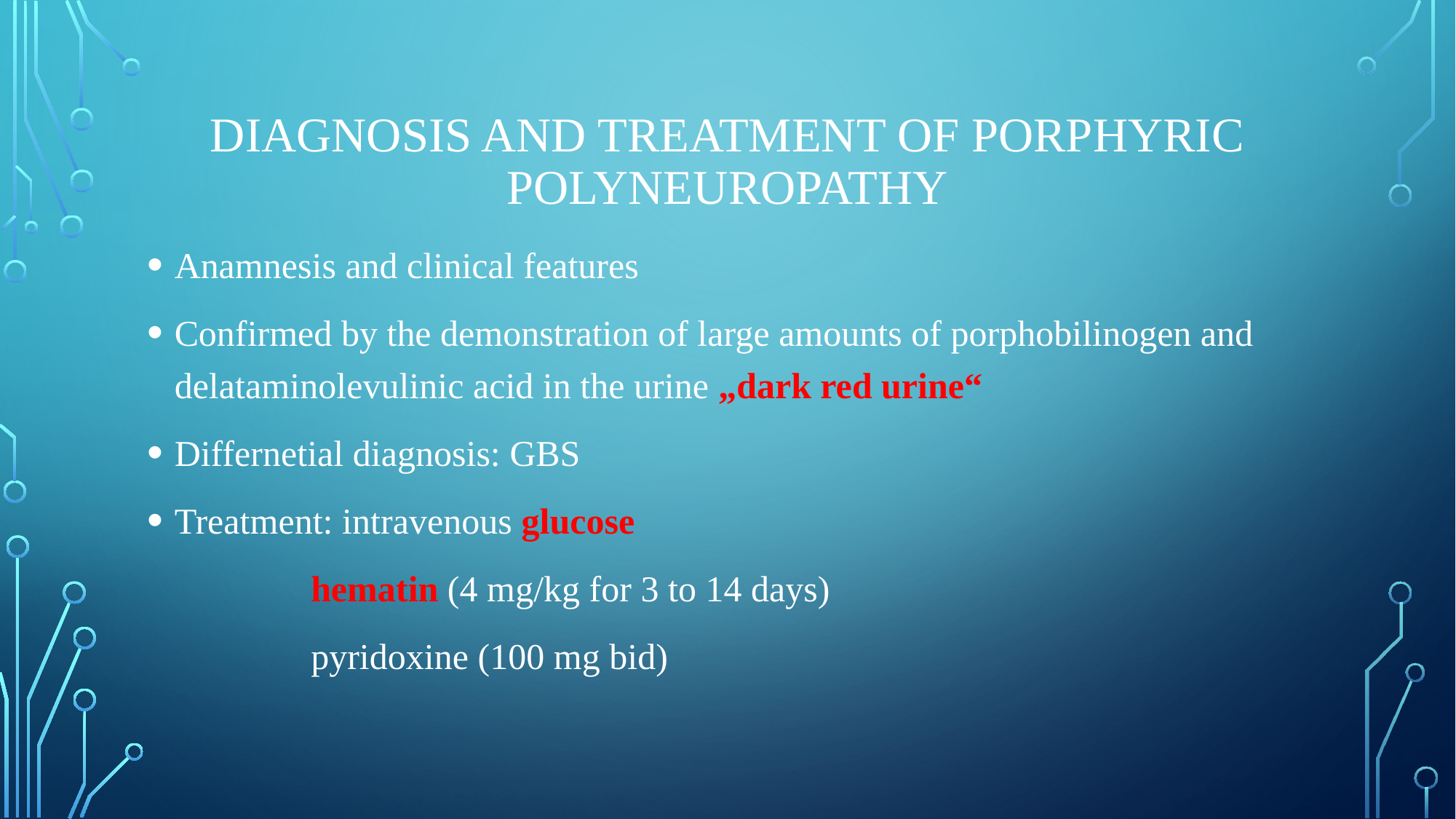

# Diagnosis and treatment of porphyric polyneuropathy
Anamnesis and clinical features
Confirmed by the demonstration of large amounts of porphobilinogen and delataminolevulinic acid in the urine „dark red urine“
Differnetial diagnosis: GBS
Treatment: intravenous glucose
                  hematin (4 mg/kg for 3 to 14 days)
                  pyridoxine (100 mg bid)